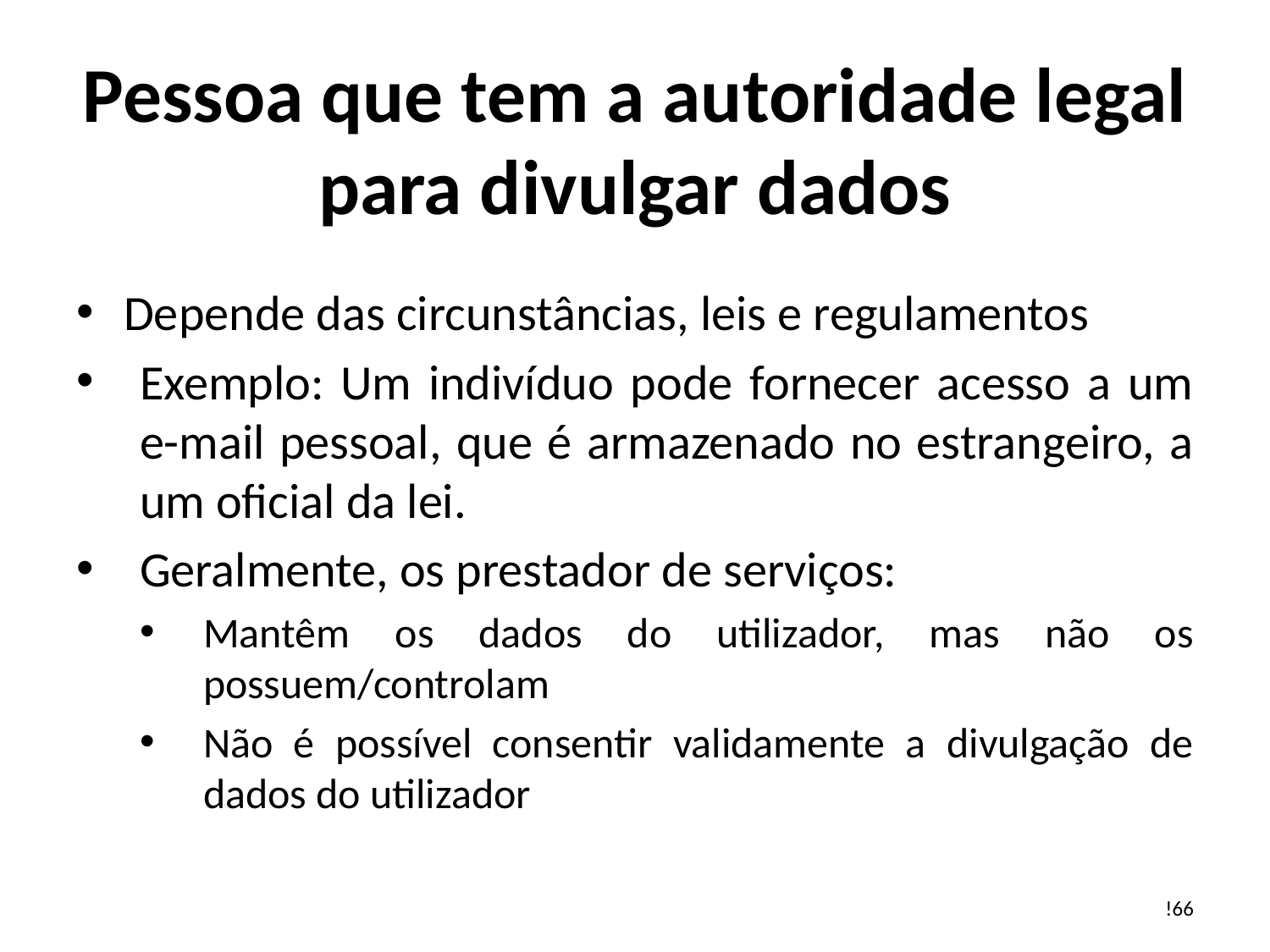

# Pessoa que tem a autoridade legal para divulgar dados
Depende das circunstâncias, leis e regulamentos
Exemplo: Um indivíduo pode fornecer acesso a um e-mail pessoal, que é armazenado no estrangeiro, a um oficial da lei.
Geralmente, os prestador de serviços:
Mantêm os dados do utilizador, mas não os possuem/controlam
Não é possível consentir validamente a divulgação de dados do utilizador
!66